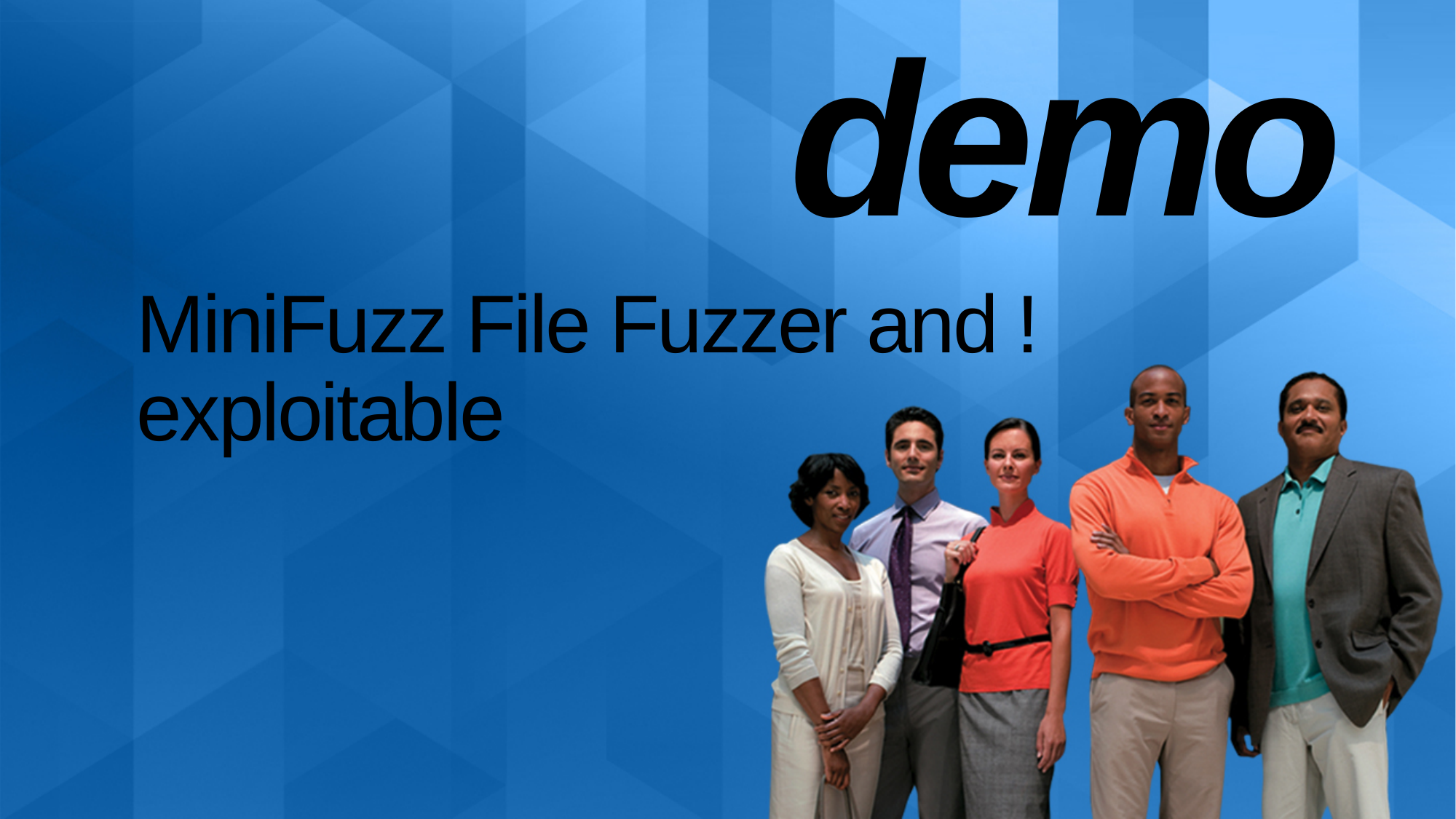

demo
# MiniFuzz File Fuzzer and !exploitable